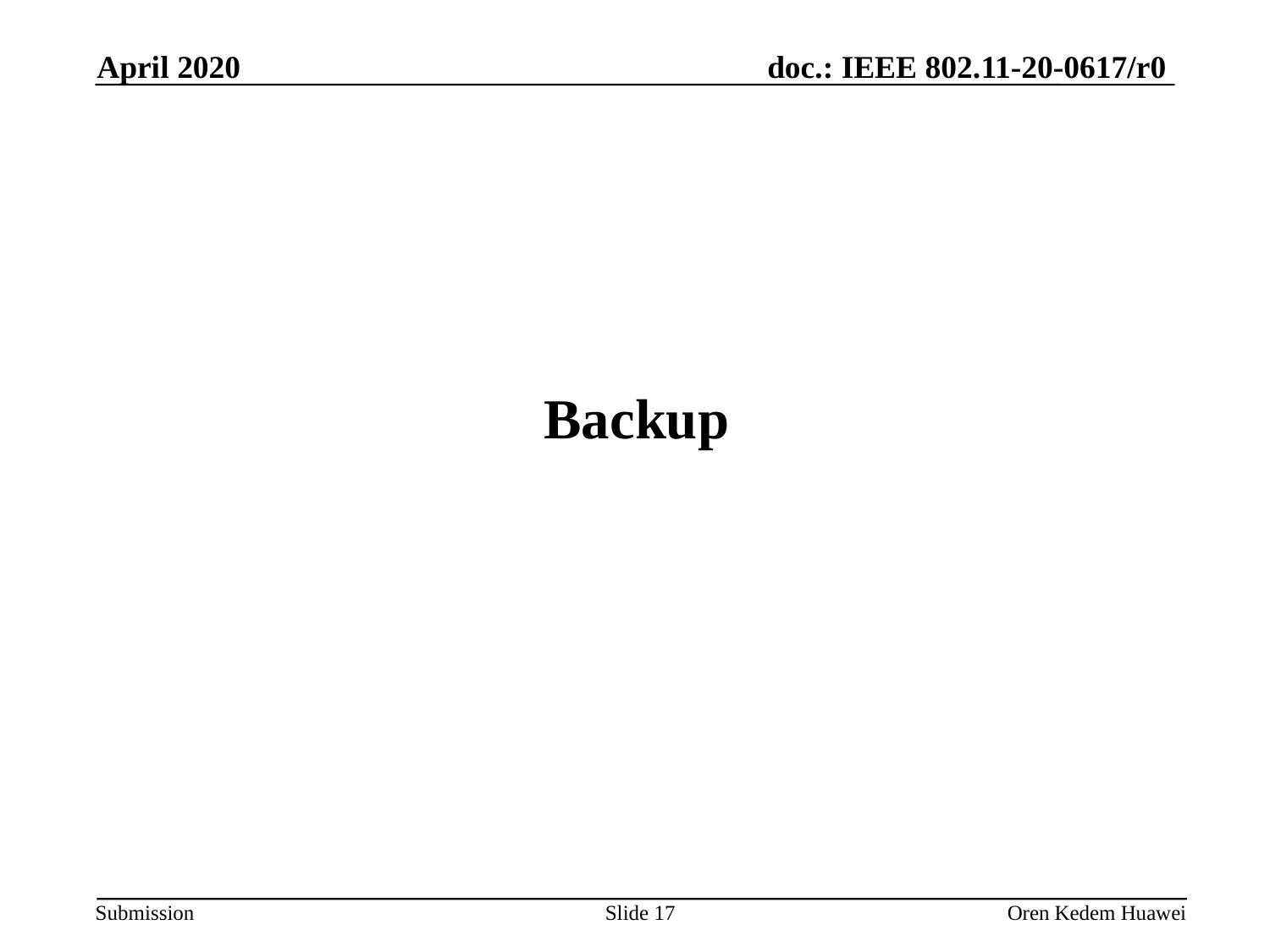

April 2020
Backup
Slide 17
Oren Kedem Huawei